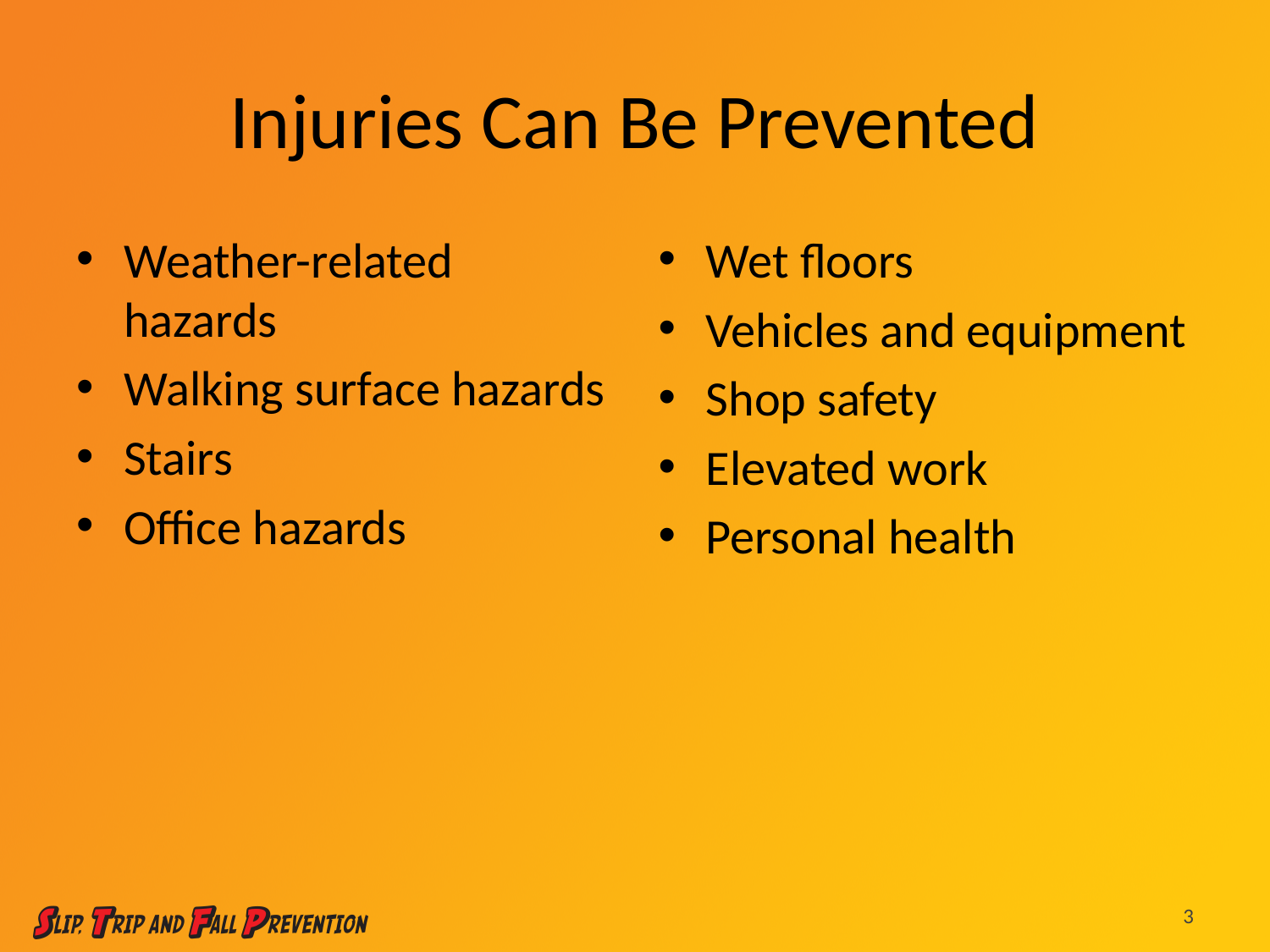

# Injuries Can Be Prevented
Weather-related hazards
Walking surface hazards
Stairs
Office hazards
Wet floors
Vehicles and equipment
Shop safety
Elevated work
Personal health
3